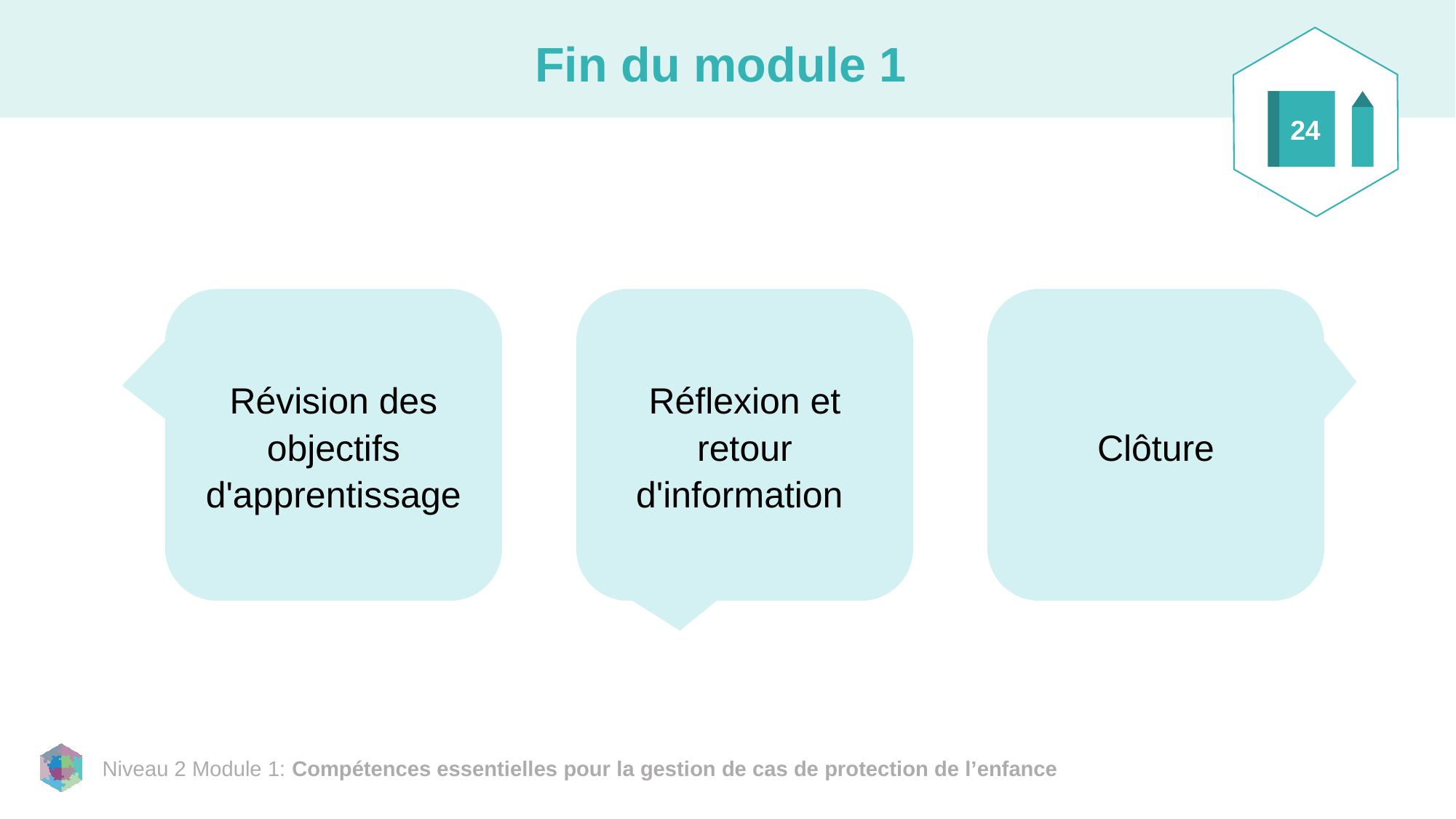

24

# Fin du module 1
Révision des objectifs d'apprentissage
Réflexion et retour d'information
Clôture